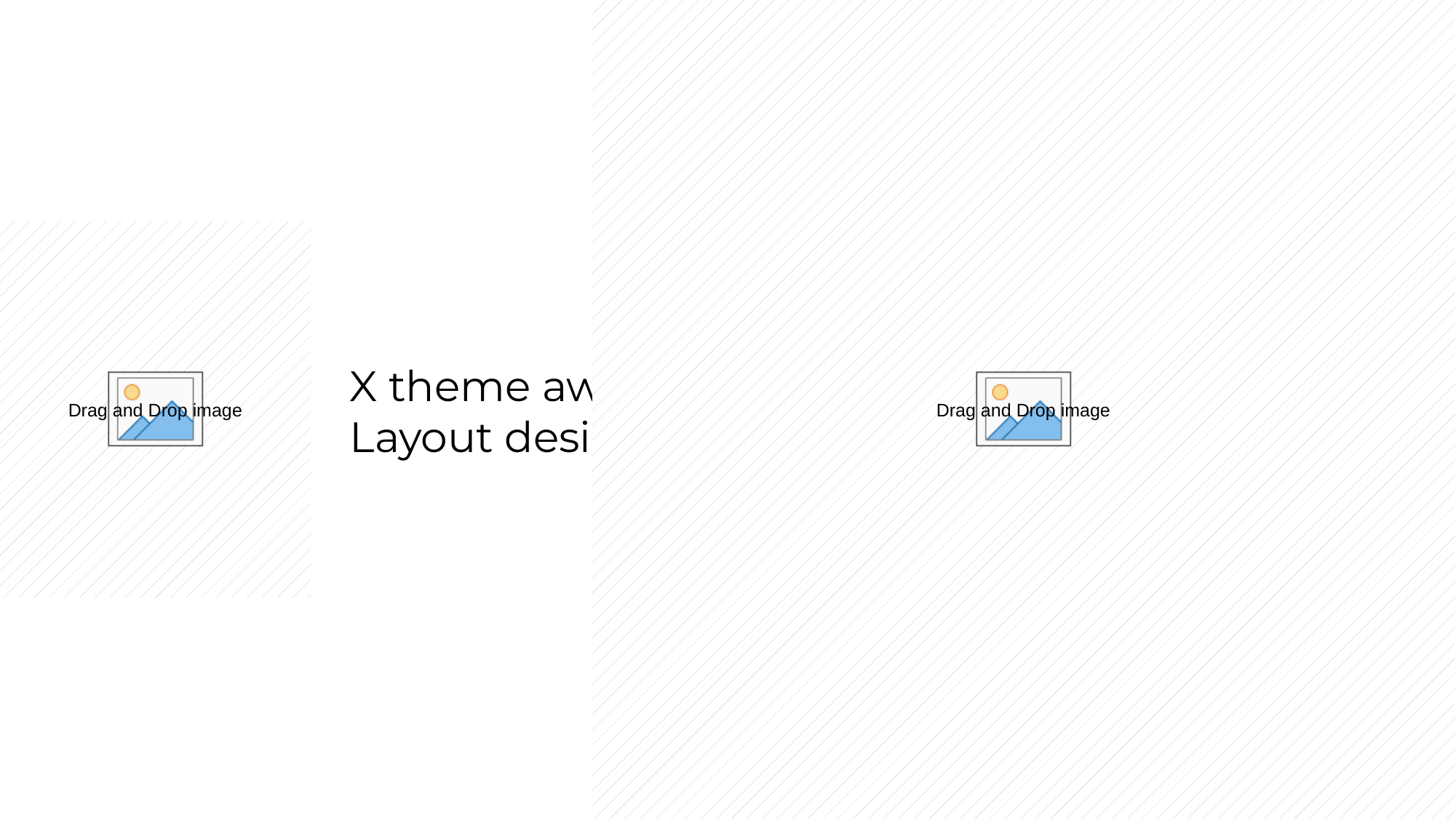

X theme awesome
Layout design
VIEW MORE